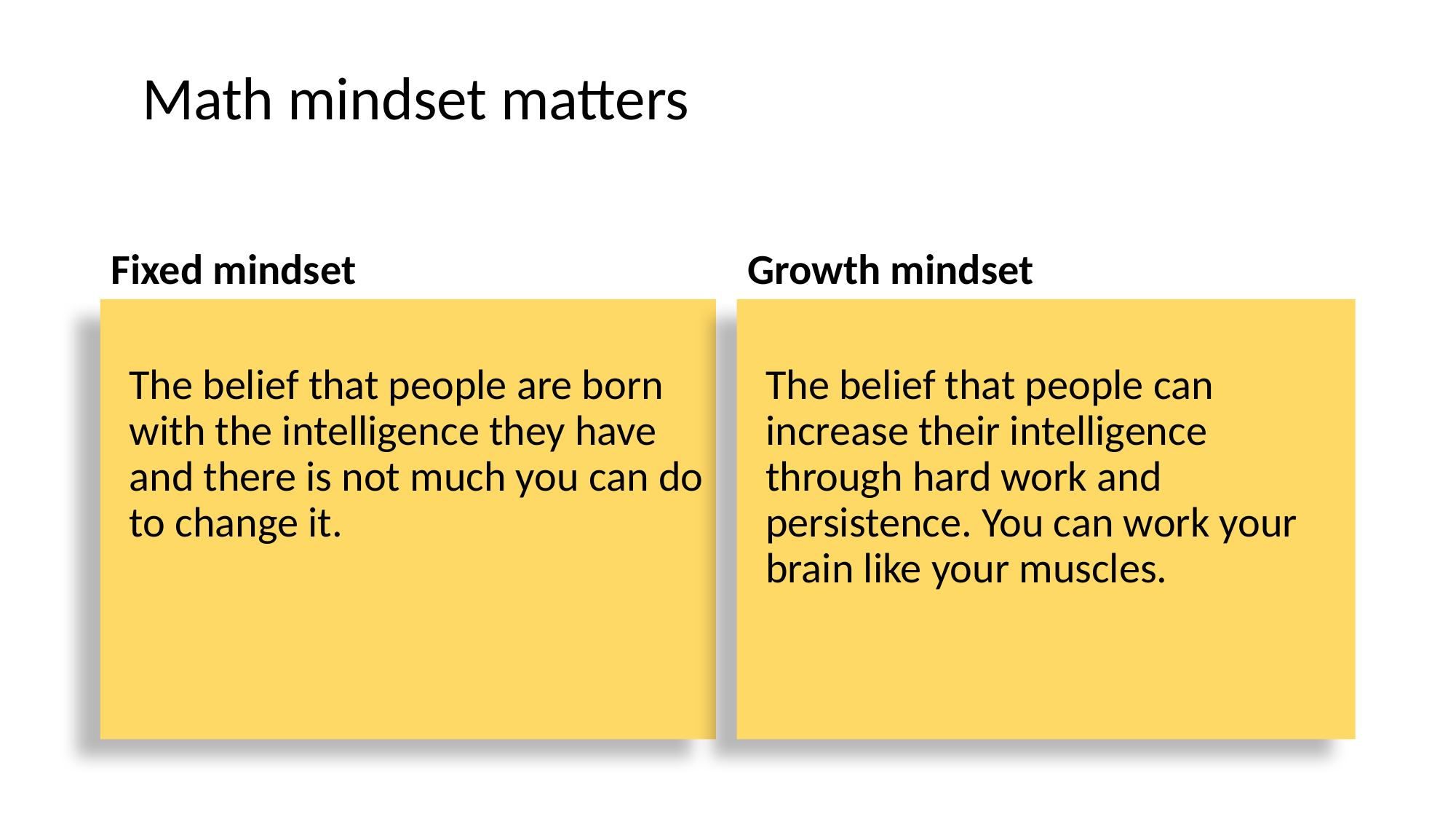

# Math mindset matters
Fixed mindset
Growth mindset

The belief that people are born with the intelligence they have and there is not much you can do to change it.

The belief that people can increase their intelligence through hard work and persistence. You can work your brain like your muscles.